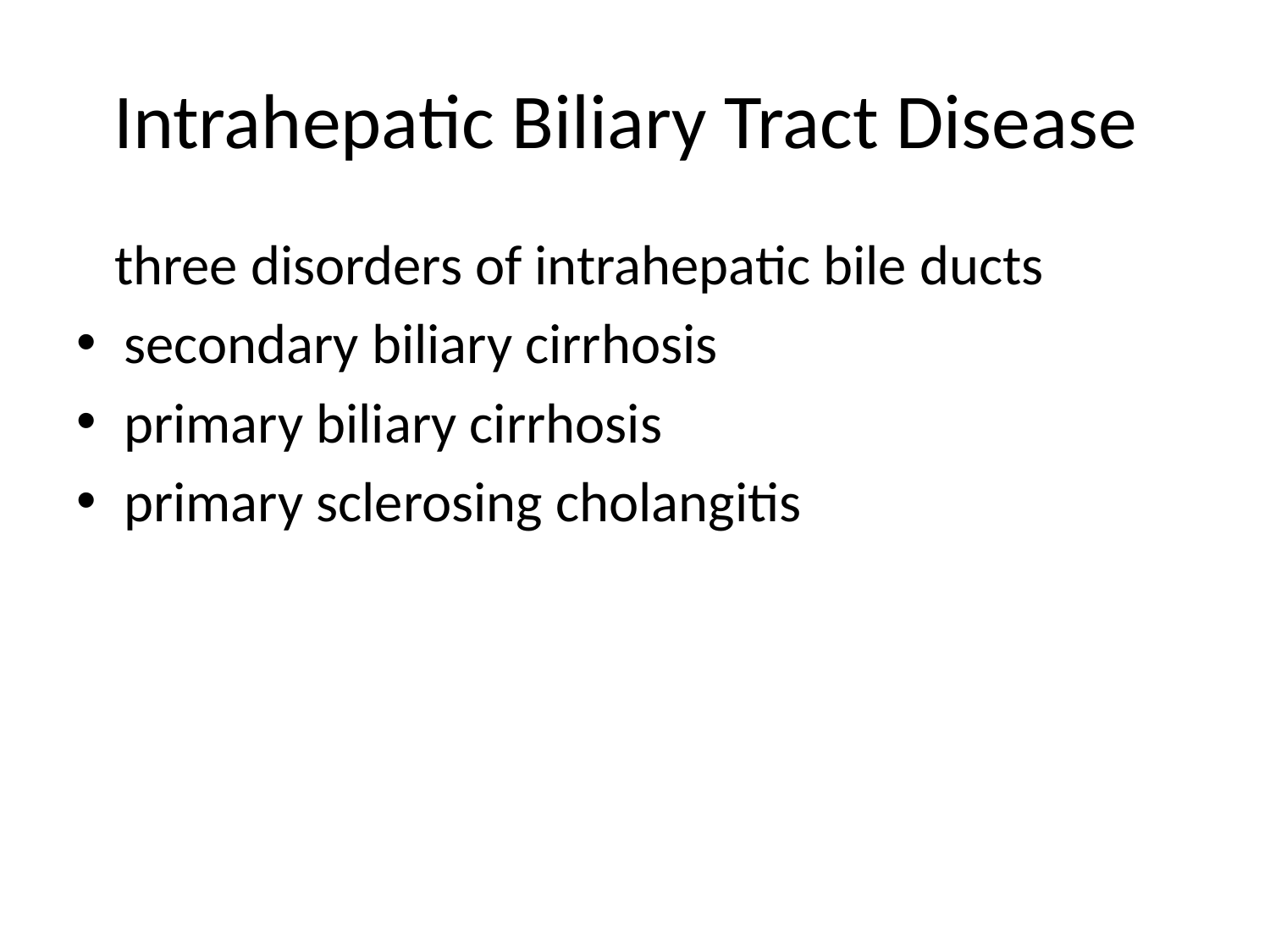

# Intrahepatic Biliary Tract Disease
   three disorders of intrahepatic bile ducts
secondary biliary cirrhosis
primary biliary cirrhosis
primary sclerosing cholangitis